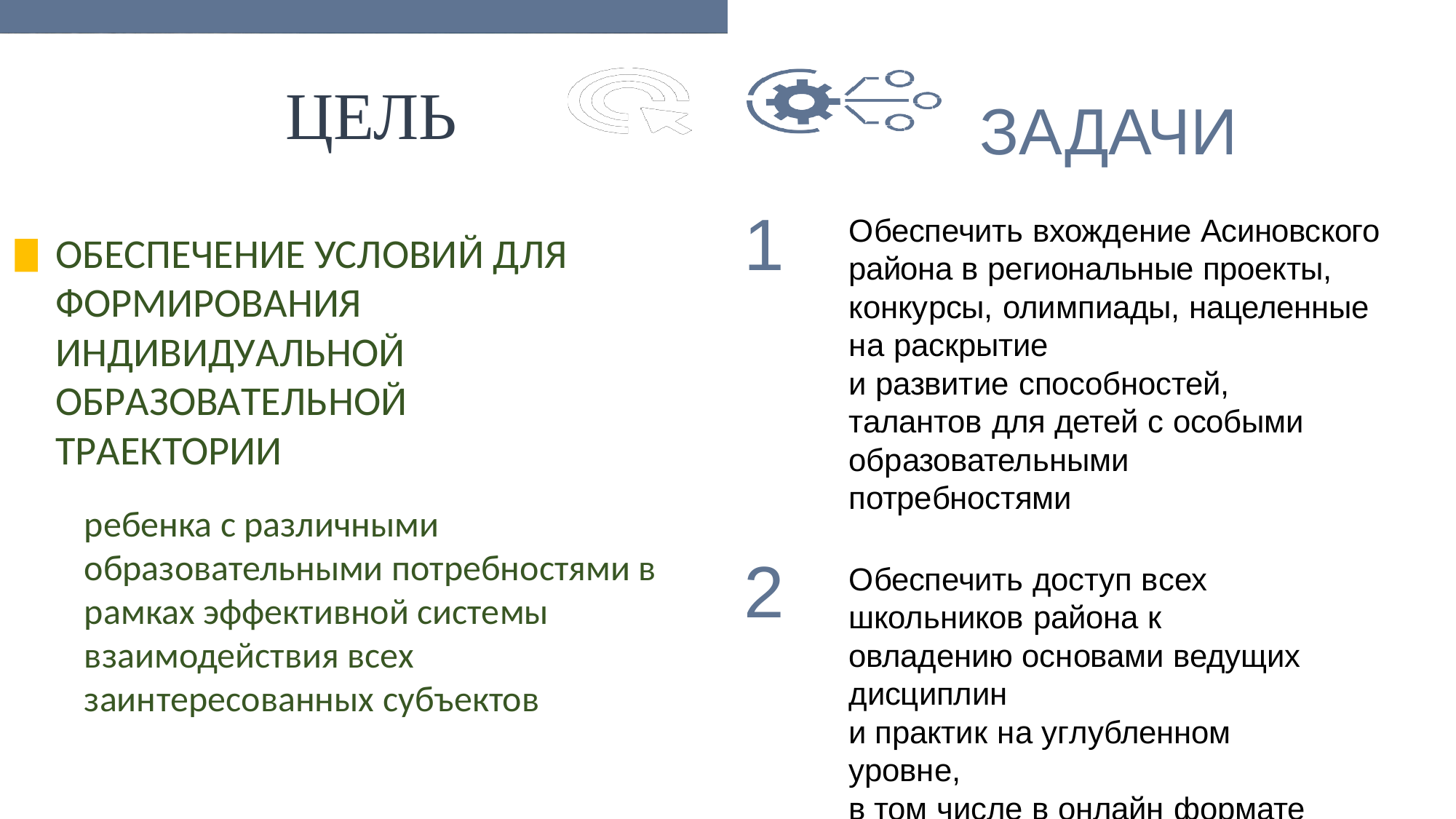

ЦЕЛЬ

ЗАДАЧИ

Обеспечить вхождение Асиновского района в региональные проекты, конкурсы, олимпиады, нацеленные на раскрытие
и развитие способностей, талантов для детей с особыми
образовательными потребностями

1
ОБЕСПЕЧЕНИЕ УСЛОВИЙ ДЛЯ ФОРМИРОВАНИЯ ИНДИВИДУАЛЬНОЙ ОБРАЗОВАТЕЛЬНОЙ ТРАЕКТОРИИ

ребенка с различными образовательными потребностями в рамках эффективной системы взаимодействия всех заинтересованных субъектов

2
Обеспечить доступ всех школьников района к овладению основами ведущих дисциплин
и практик на углубленном уровне,
в том числе в онлайн формате